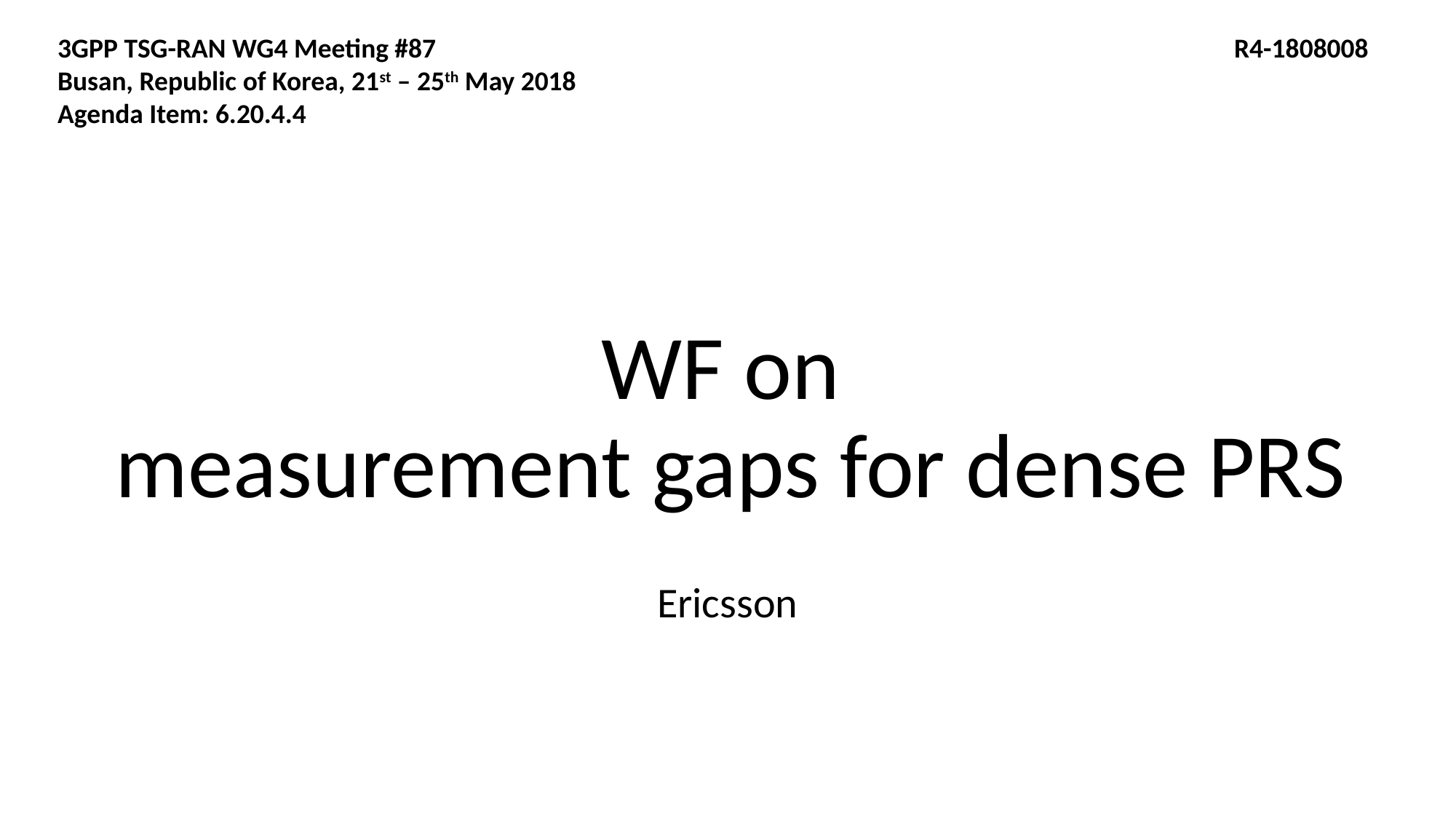

3GPP TSG-RAN WG4 Meeting #87	                                                                                                                        R4-1808008
Busan, Republic of Korea, 21st – 25th May 2018
Agenda Item: 6.20.4.4
# WF on measurement gaps for dense PRS
Ericsson